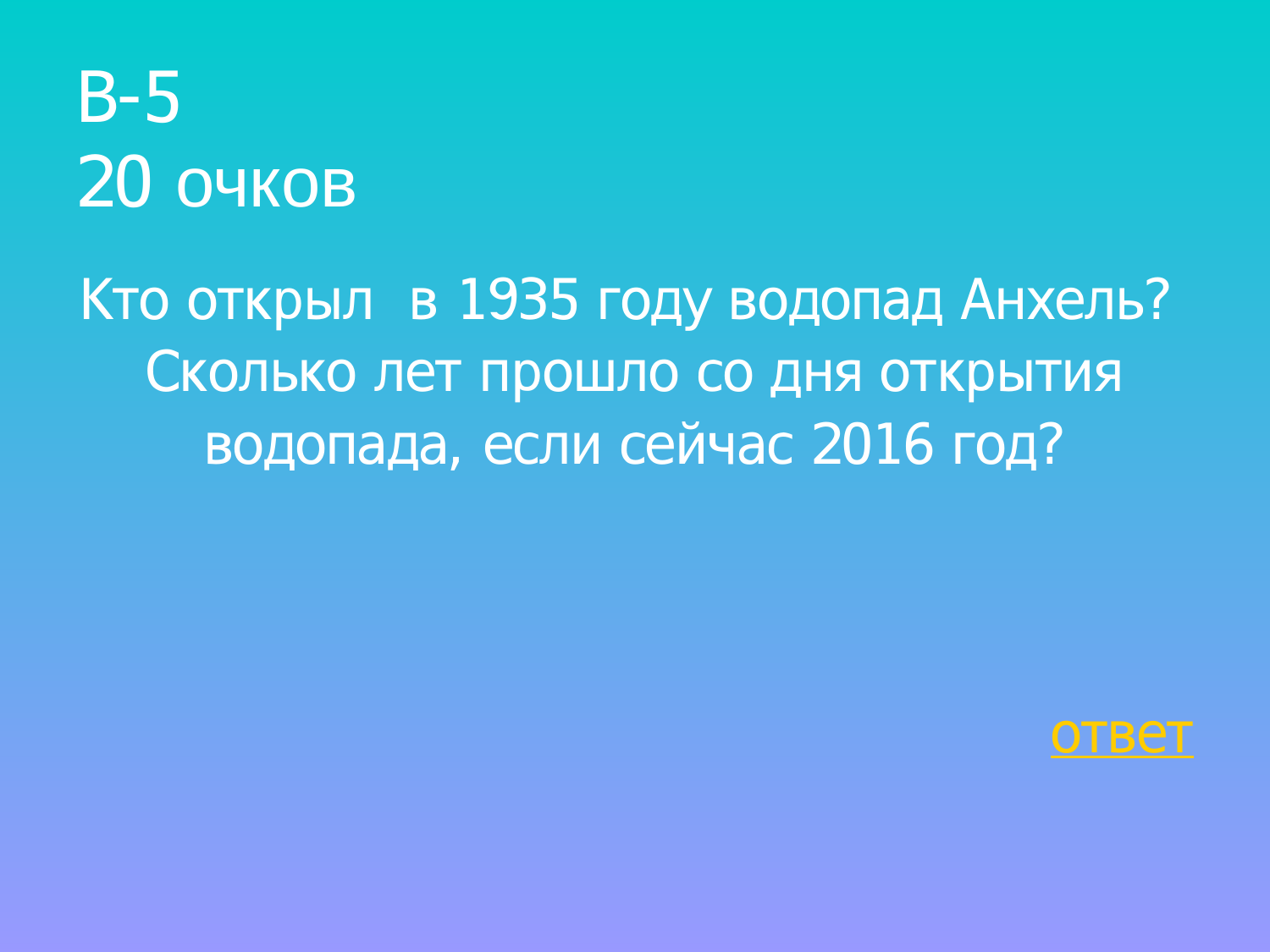

# В-5 20 очков
Кто открыл  в 1935 году водопад Анхель?
 Сколько лет прошло со дня открытия
водопада, если сейчас 2016 год?

   ответ